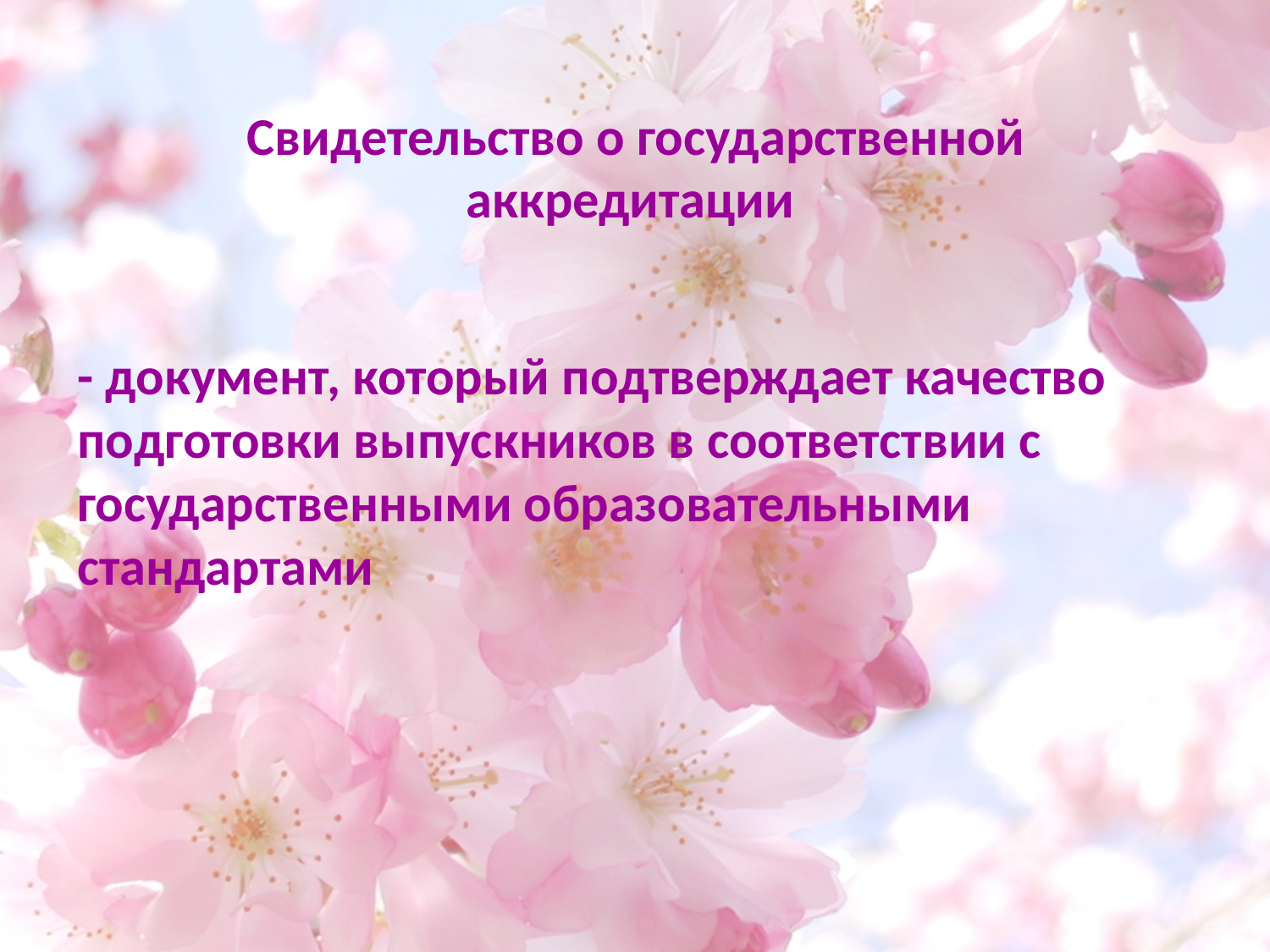

# Свидетельство о государственной аккредитации
- документ, который подтверждает качество подготовки выпускников в соответствии с государственными образовательными стандартами